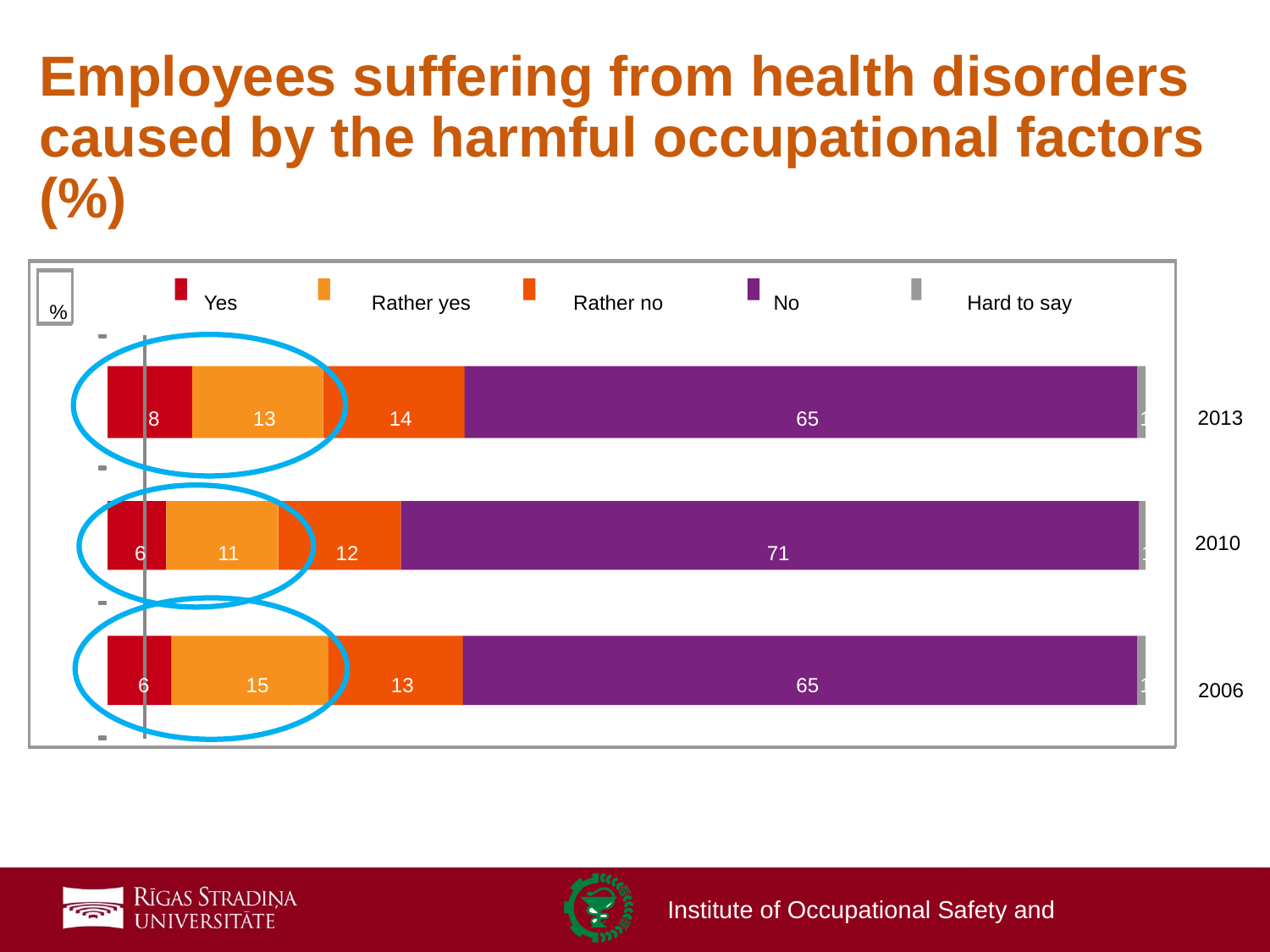

# Employees suffering from health disorders caused by the harmful occupational factors (%)

Yes
Rather yes
Rather no
No
Hard to say

%

2013
8
13
14
65
1
2010
6
11
12
71
1
6
15
13
65
1
2006